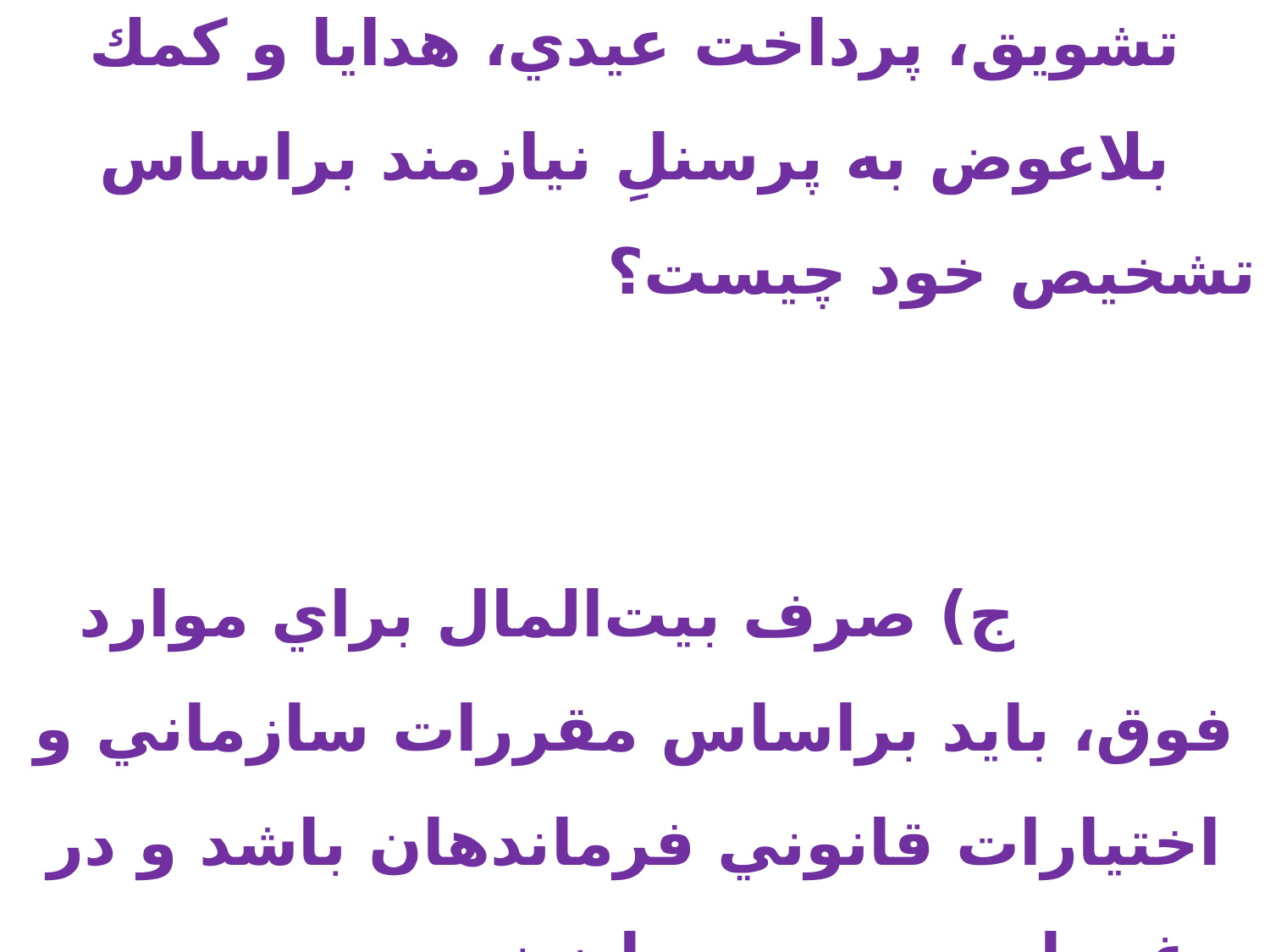

4/2-اختیارات درتشویقات
س10)معیاردراختيار فرماندهان جهت تشويق، پرداخت عيدي، هدايا و كمك بلاعوض به پرسنلِ نيازمند براساس تشخيص خود چیست؟                                                                                                                                                      ج) صرف بيت‌المال براي موارد فوق، بايد براساس مقررات سازماني و اختيارات قانوني فرماندهان باشد و در غير اين صورت، جايز نيست و موجب ضمان است